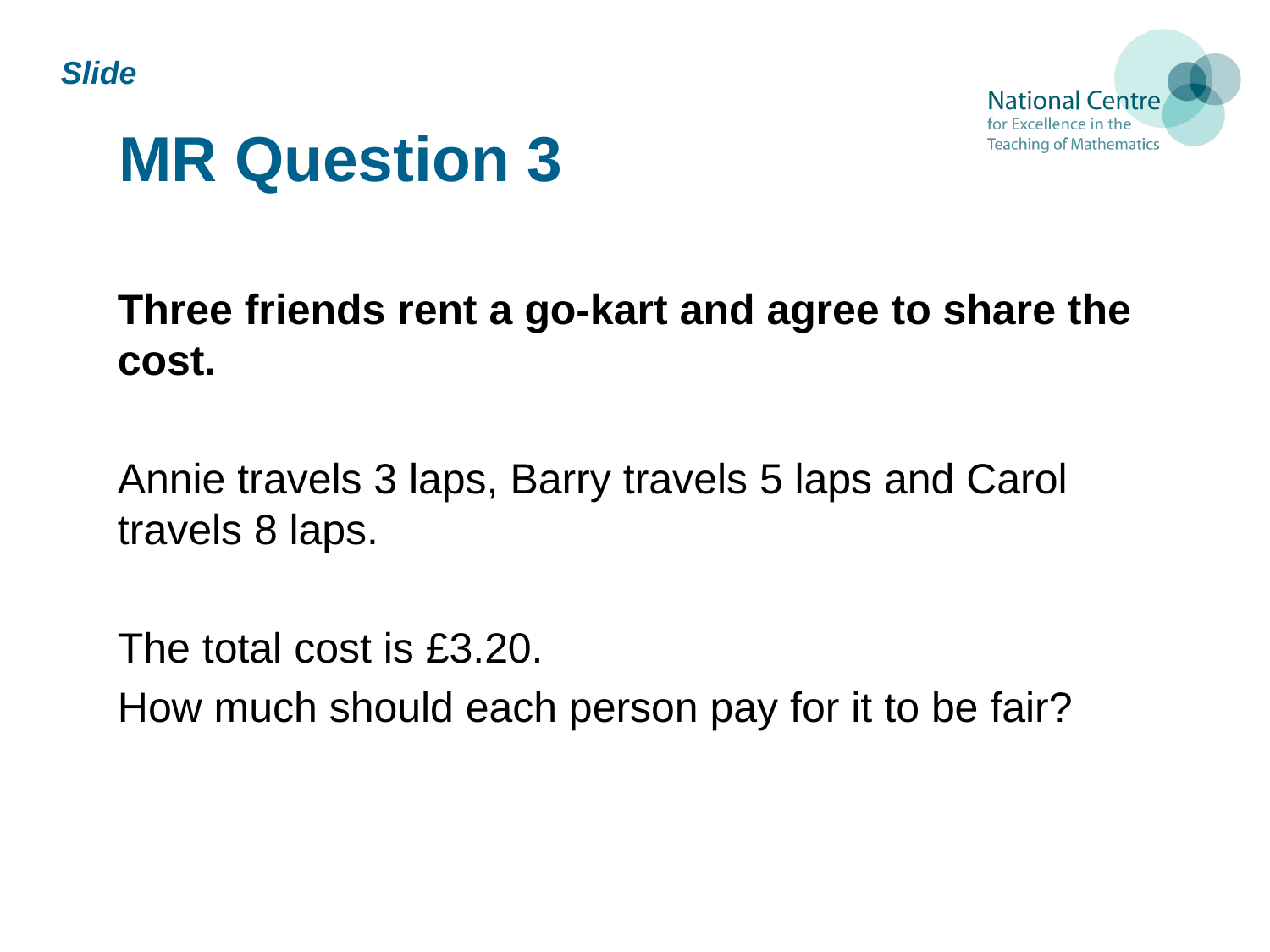

# MR Question 3
Slide
Three friends rent a go-kart and agree to share the cost.

Annie travels 3 laps, Barry travels 5 laps and Carol travels 8 laps.

The total cost is £3.20.
How much should each person pay for it to be fair?